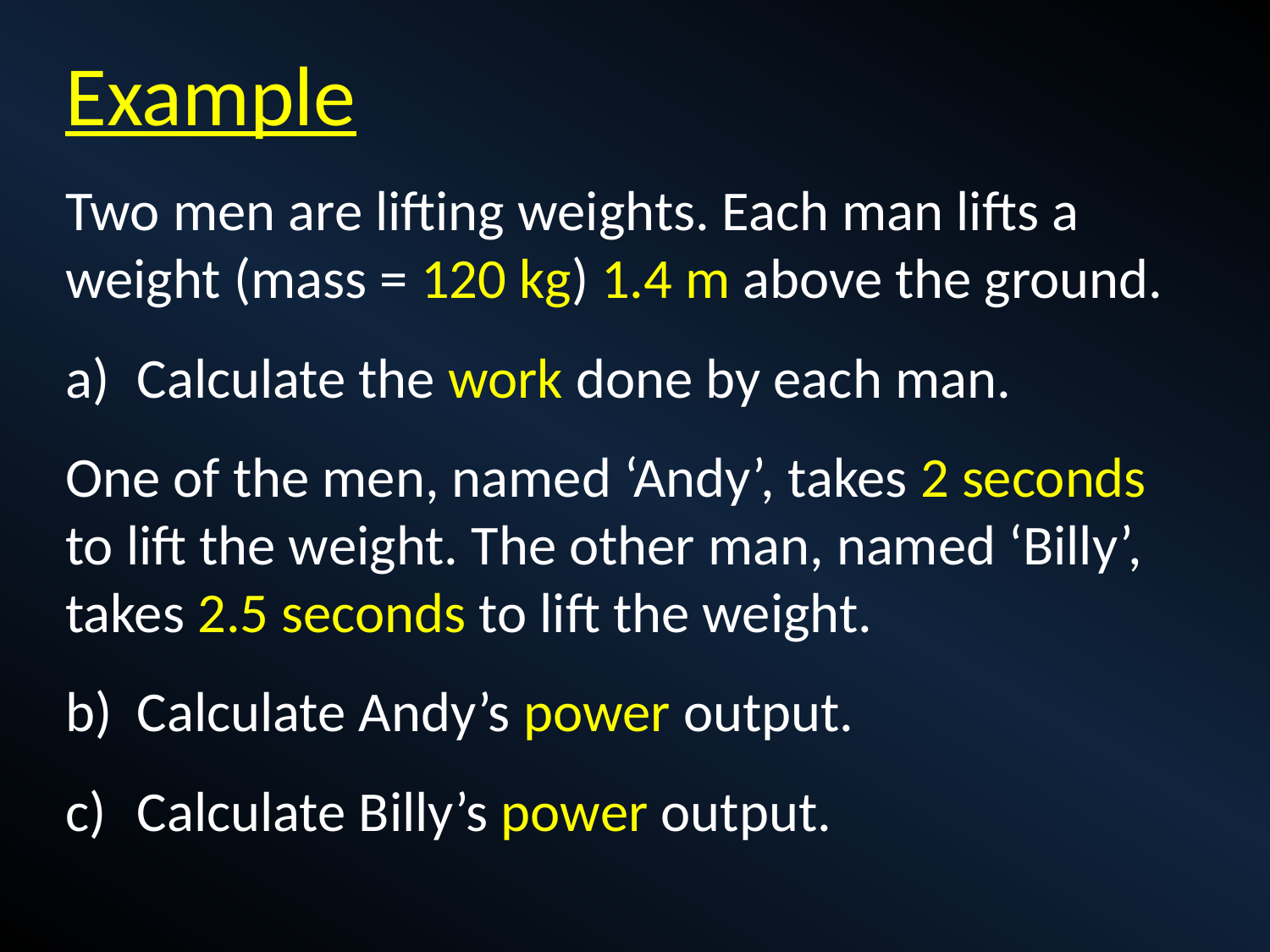

Example
Two men are lifting weights. Each man lifts a weight (mass = 120 kg) 1.4 m above the ground.
Calculate the work done by each man.
One of the men, named ‘Andy’, takes 2 seconds to lift the weight. The other man, named ‘Billy’, takes 2.5 seconds to lift the weight.
Calculate Andy’s power output.
Calculate Billy’s power output.